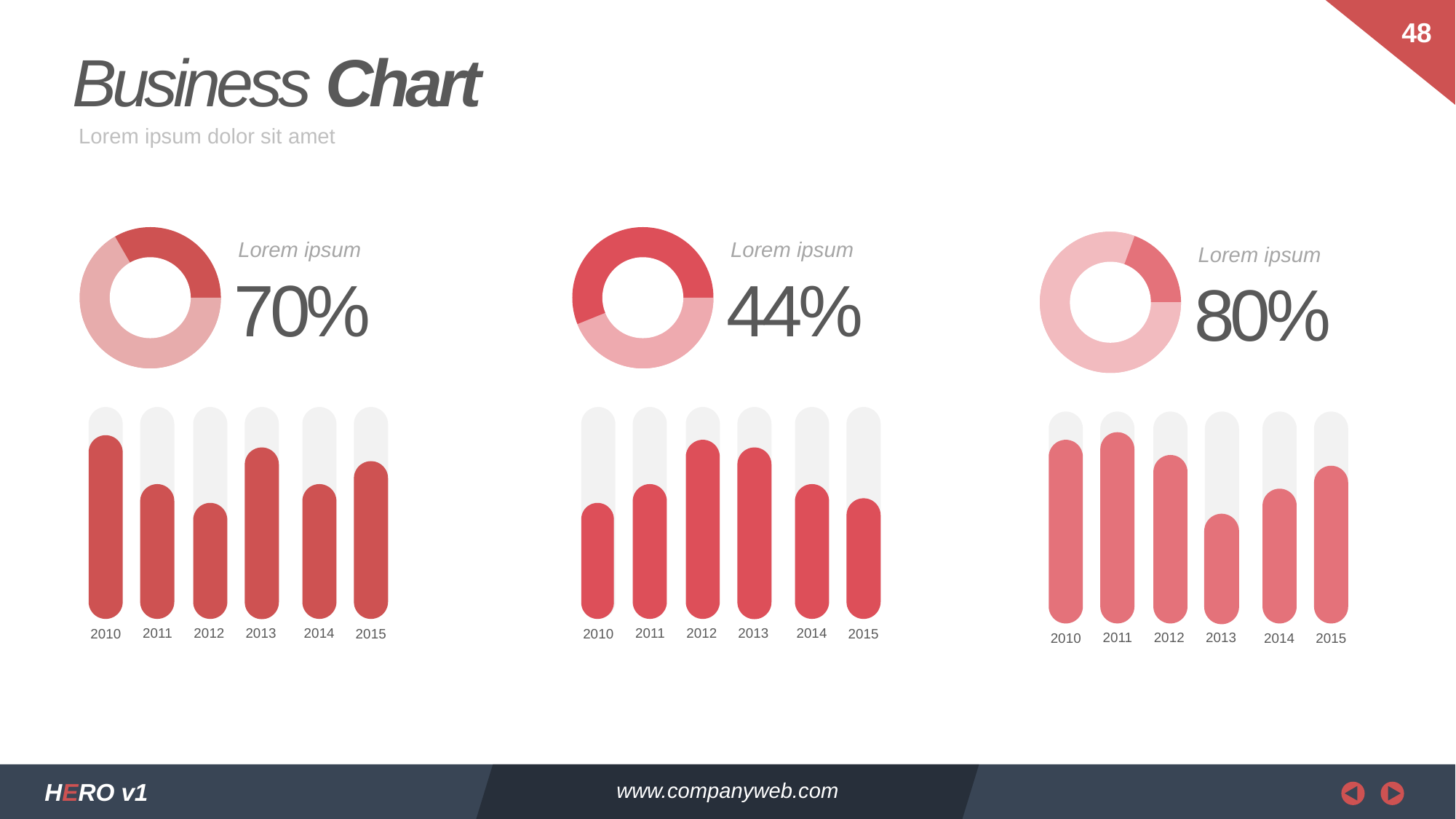

Business Chart
Lorem ipsum dolor sit amet

Lorem ipsum

70%

2011
2012
2013
2014
2010
2015

Lorem ipsum

44%

2011
2012
2013
2014
2010
2015

Lorem ipsum

80%

2011
2012
2013
2014
2010
2015